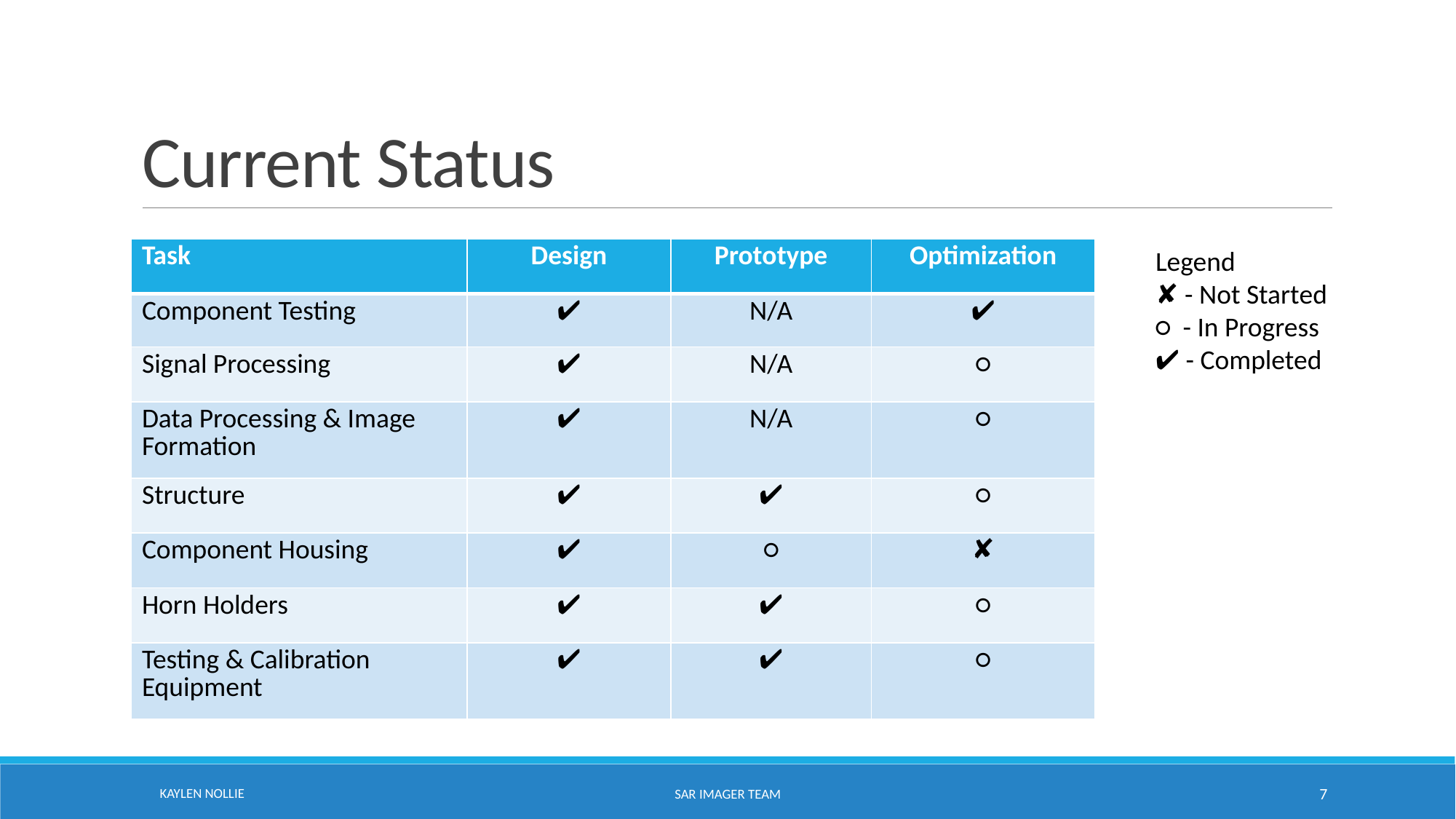

# Current Status
| Task | Design | Prototype | Optimization |
| --- | --- | --- | --- |
| Component Testing | ✔ | N/A | ✔ |
| Signal Processing | ✔ | N/A | ○ |
| Data Processing & Image Formation | ✔ | N/A | ○ |
| Structure | ✔ | ✔ | ○ |
| Component Housing | ✔ | ○ | ✘ |
| Horn Holders | ✔ | ✔ | ○ |
| Testing & Calibration Equipment | ✔ | ✔ | ○ |
Legend
✘ - Not Started
○  - In Progress
✔ - Completed

KAYLEN NOLLIE
SAR Imager Team
7